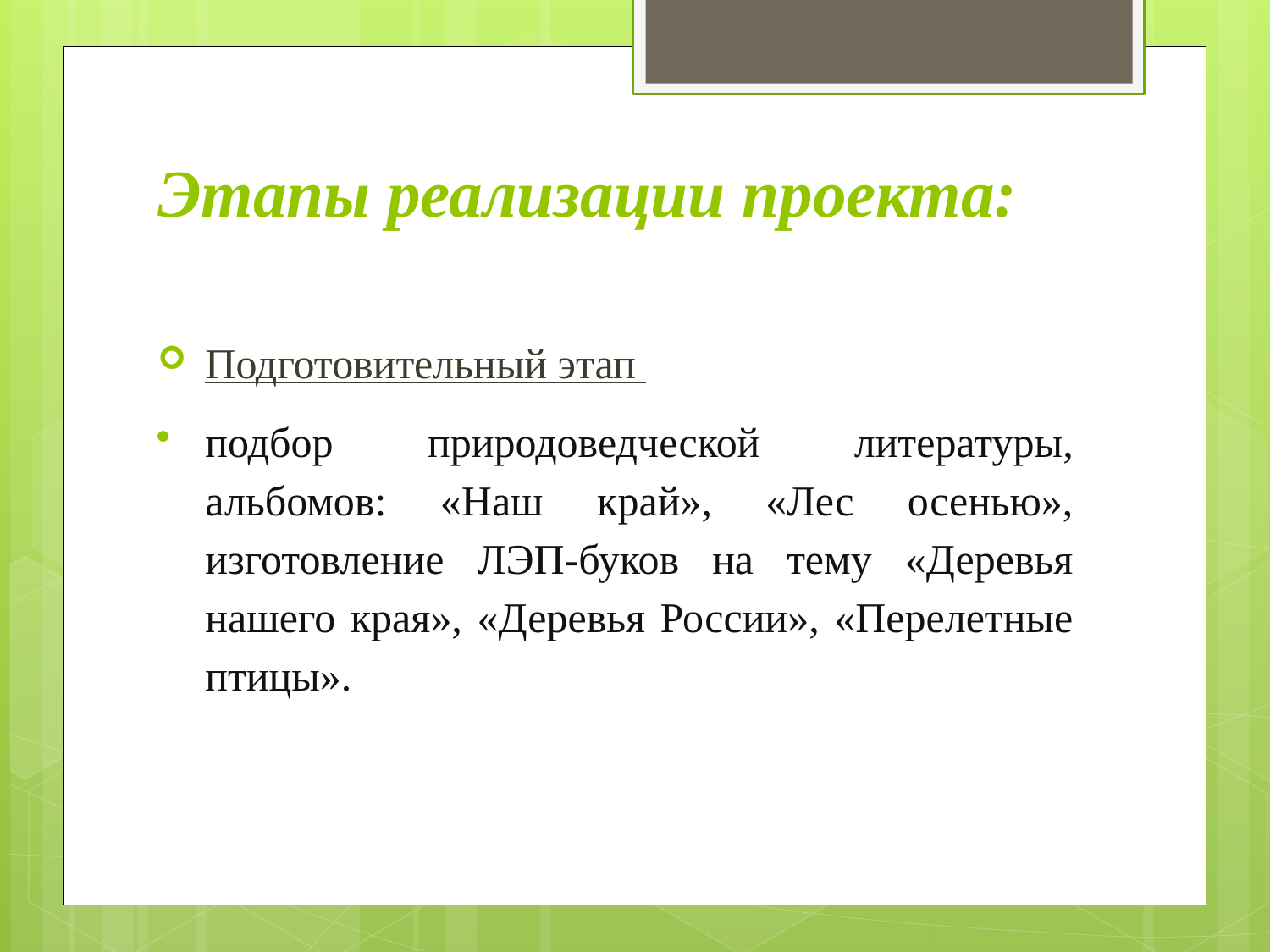

# Этапы реализации проекта:
Подготовительный этап
подбор природоведческой литературы, альбомов: «Наш край», «Лес осенью», изготовление ЛЭП-буков на тему «Деревья нашего края», «Деревья России», «Перелетные птицы».